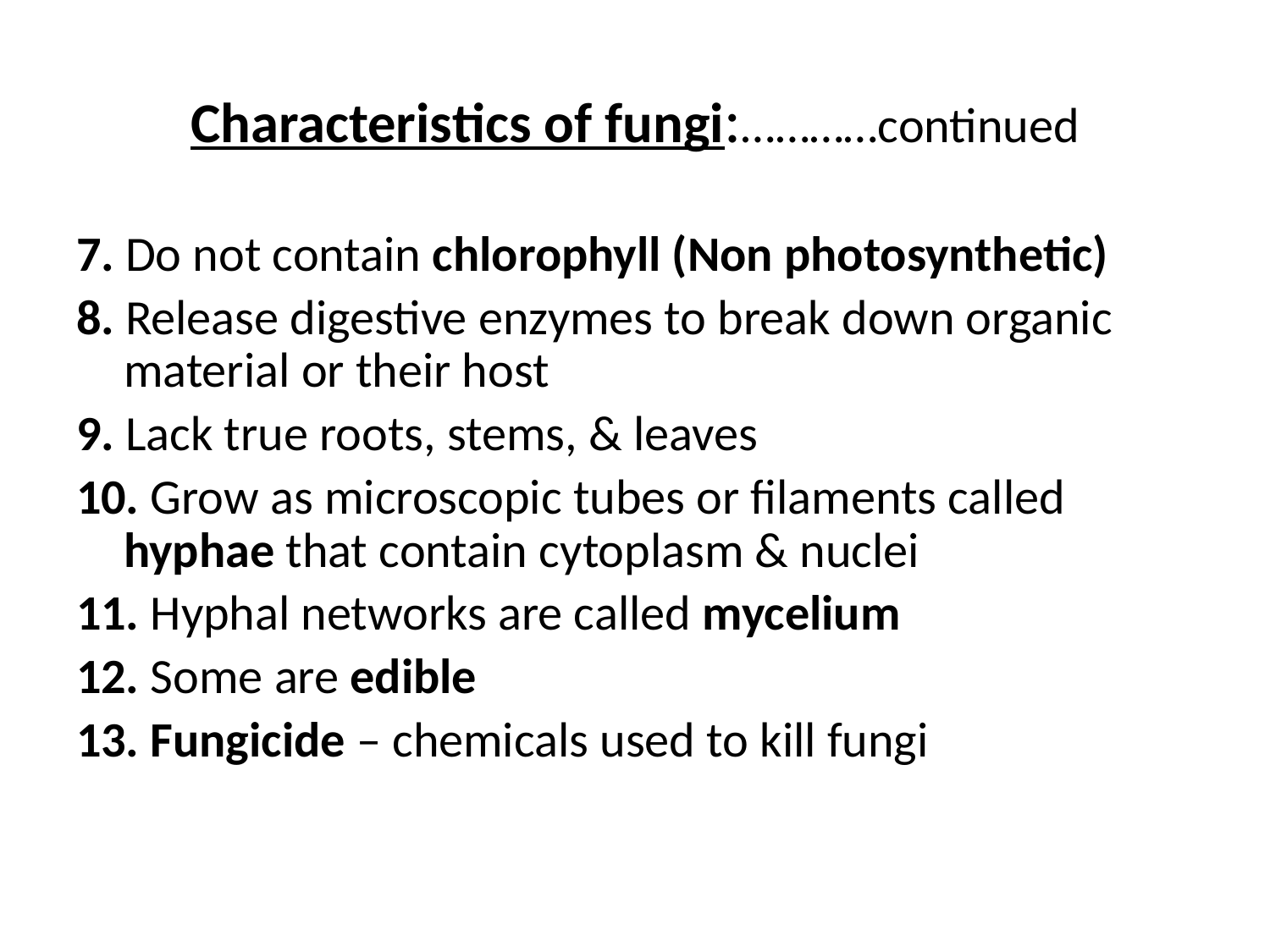

# Characteristics of fungi:…………continued
7. Do not contain chlorophyll (Non photosynthetic)
8. Release digestive enzymes to break down organic material or their host
9. Lack true roots, stems, & leaves
10. Grow as microscopic tubes or filaments called hyphae that contain cytoplasm & nuclei
11. Hyphal networks are called mycelium
12. Some are edible
13. Fungicide – chemicals used to kill fungi